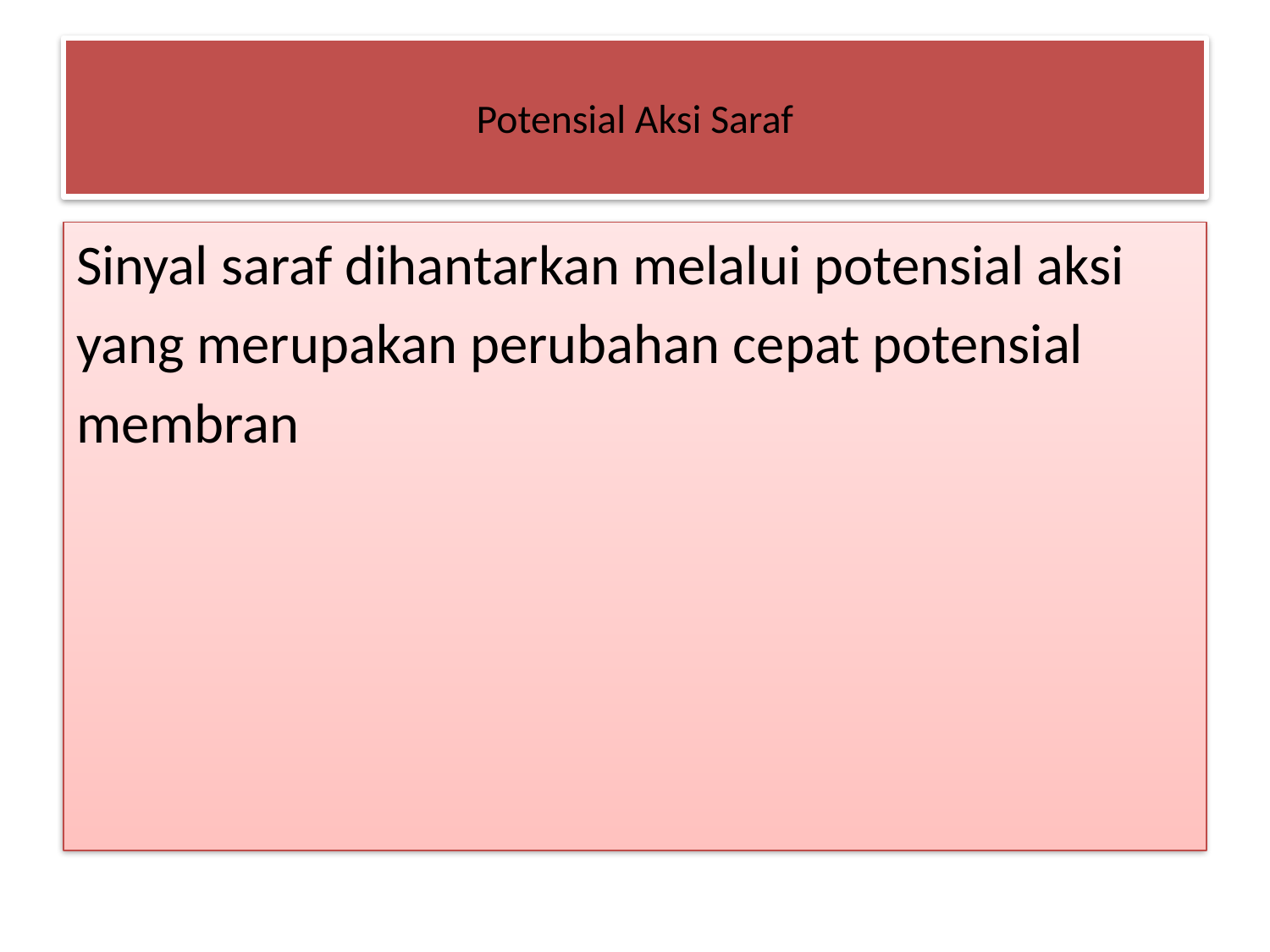

# Potensial Aksi Saraf
Sinyal saraf dihantarkan melalui potensial aksi
yang merupakan perubahan cepat potensial
membran